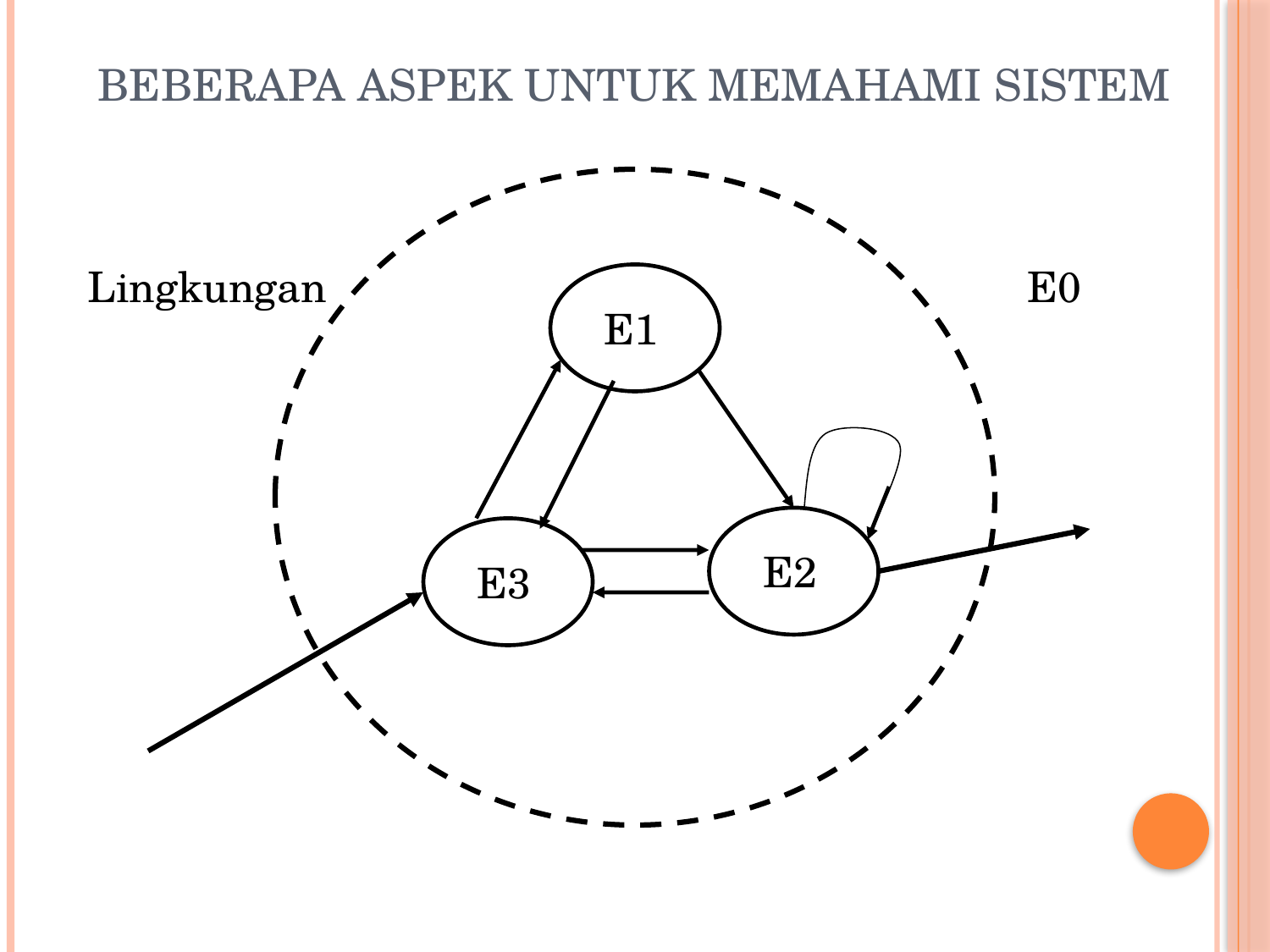

# Beberapa Aspek untuk Memahami Sistem

Lingkungan
E0

E1

E2
E3